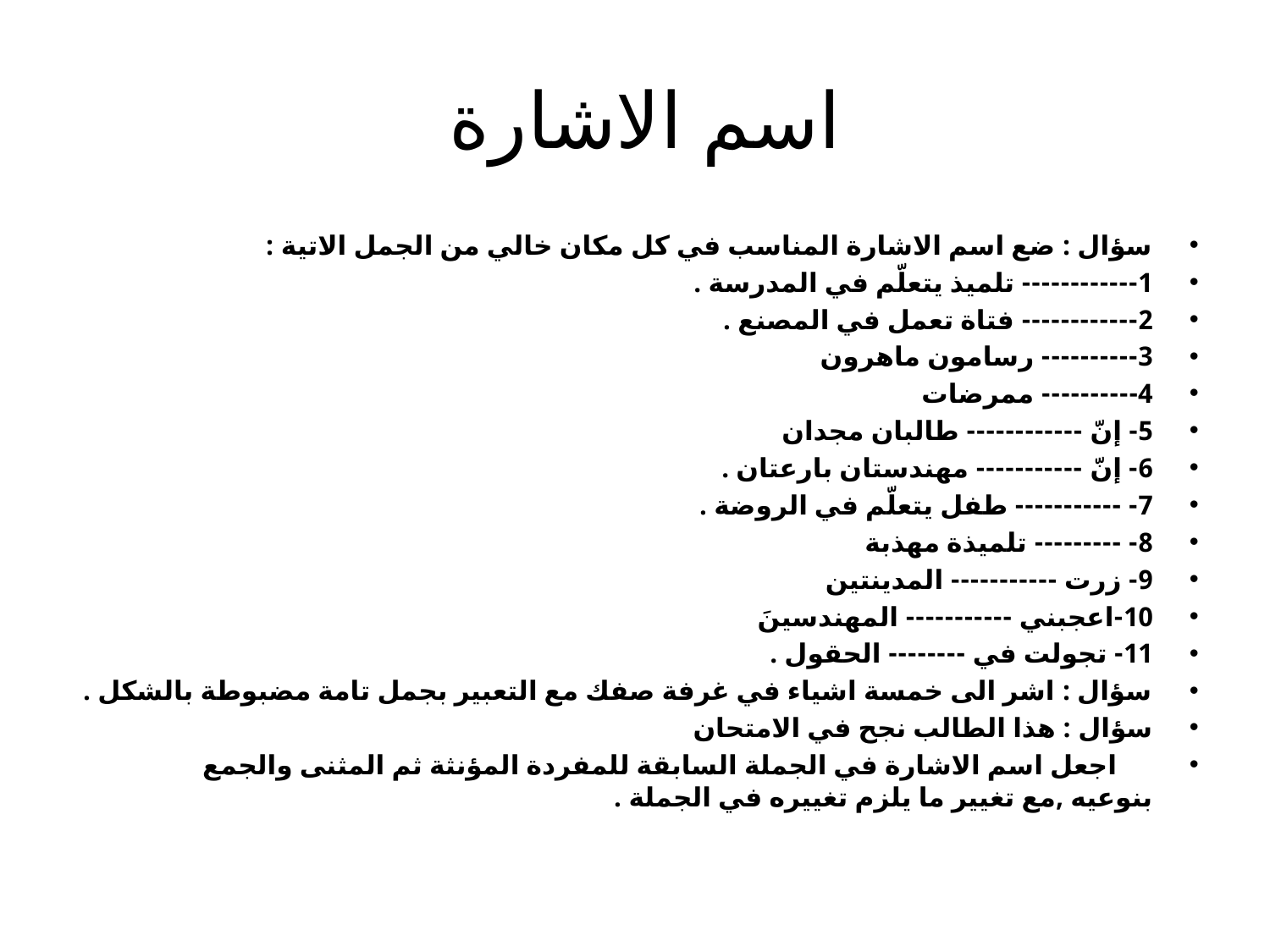

# اسم الاشارة
سؤال : ضع اسم الاشارة المناسب في كل مكان خالي من الجمل الاتية :
1------------ تلميذ يتعلّم في المدرسة .
2------------ فتاة تعمل في المصنع .
3---------- رسامون ماهرون
4---------- ممرضات
5- إنّ ------------ طالبان مجدان
6- إنّ ----------- مهندستان بارعتان .
7- ----------- طفل يتعلّم في الروضة .
8- --------- تلميذة مهذبة
9- زرت ----------- المدينتين
10-اعجبني ----------- المهندسينَ
11- تجولت في -------- الحقول .
سؤال : اشر الى خمسة اشياء في غرفة صفك مع التعبير بجمل تامة مضبوطة بالشكل .
سؤال : هذا الطالب نجح في الامتحان
     اجعل اسم الاشارة في الجملة السابقة للمفردة المؤنثة ثم المثنى والجمع بنوعيه ,مع تغيير ما يلزم تغييره في الجملة .